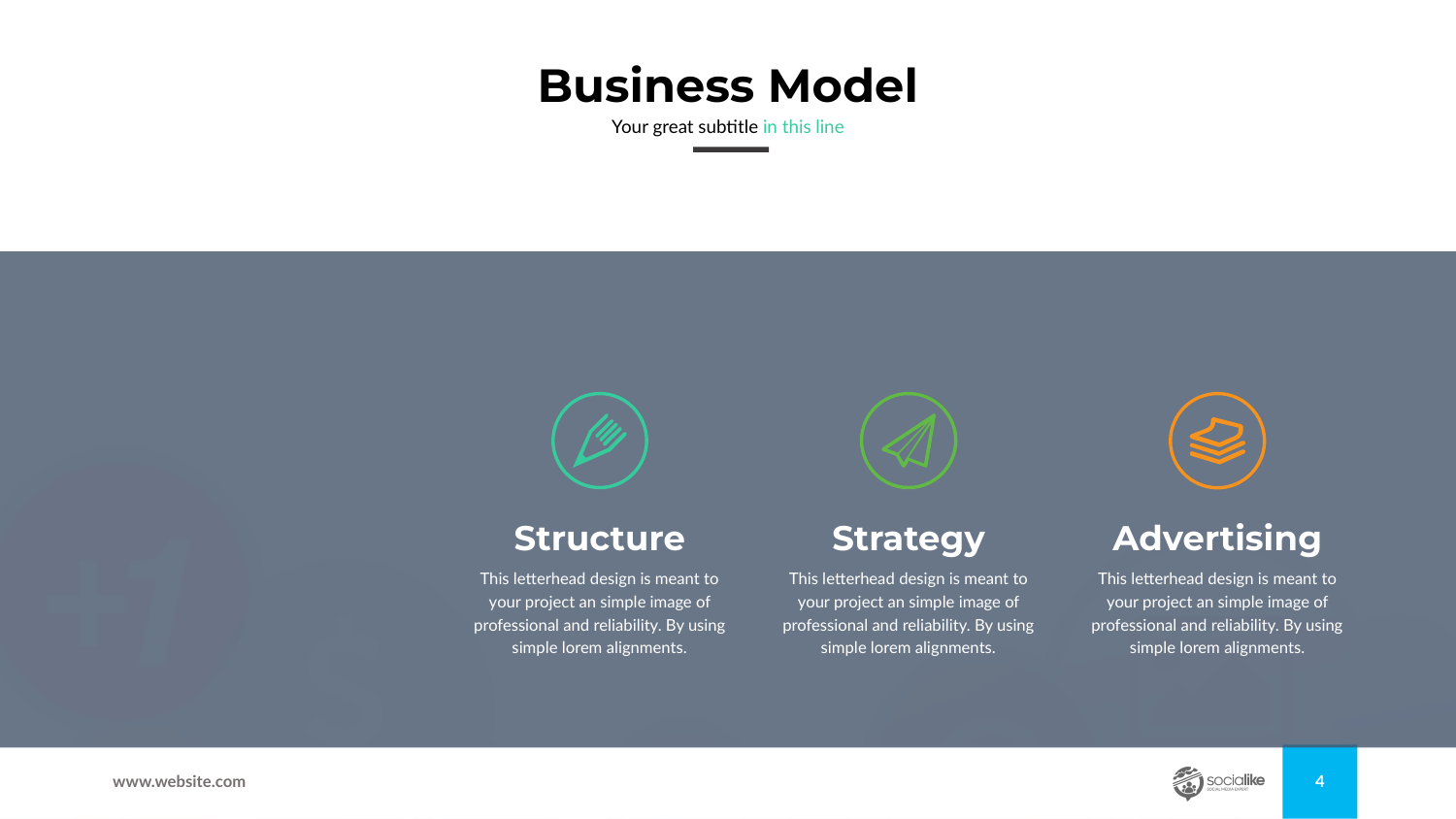

# Business Model
Your great subtitle in this line

Structure
Strategy
Advertising
This letterhead design is meant to your project an simple image of professional and reliability. By using simple lorem alignments.
This letterhead design is meant to your project an simple image of professional and reliability. By using simple lorem alignments.
This letterhead design is meant to your project an simple image of professional and reliability. By using simple lorem alignments.
4
www.website.com